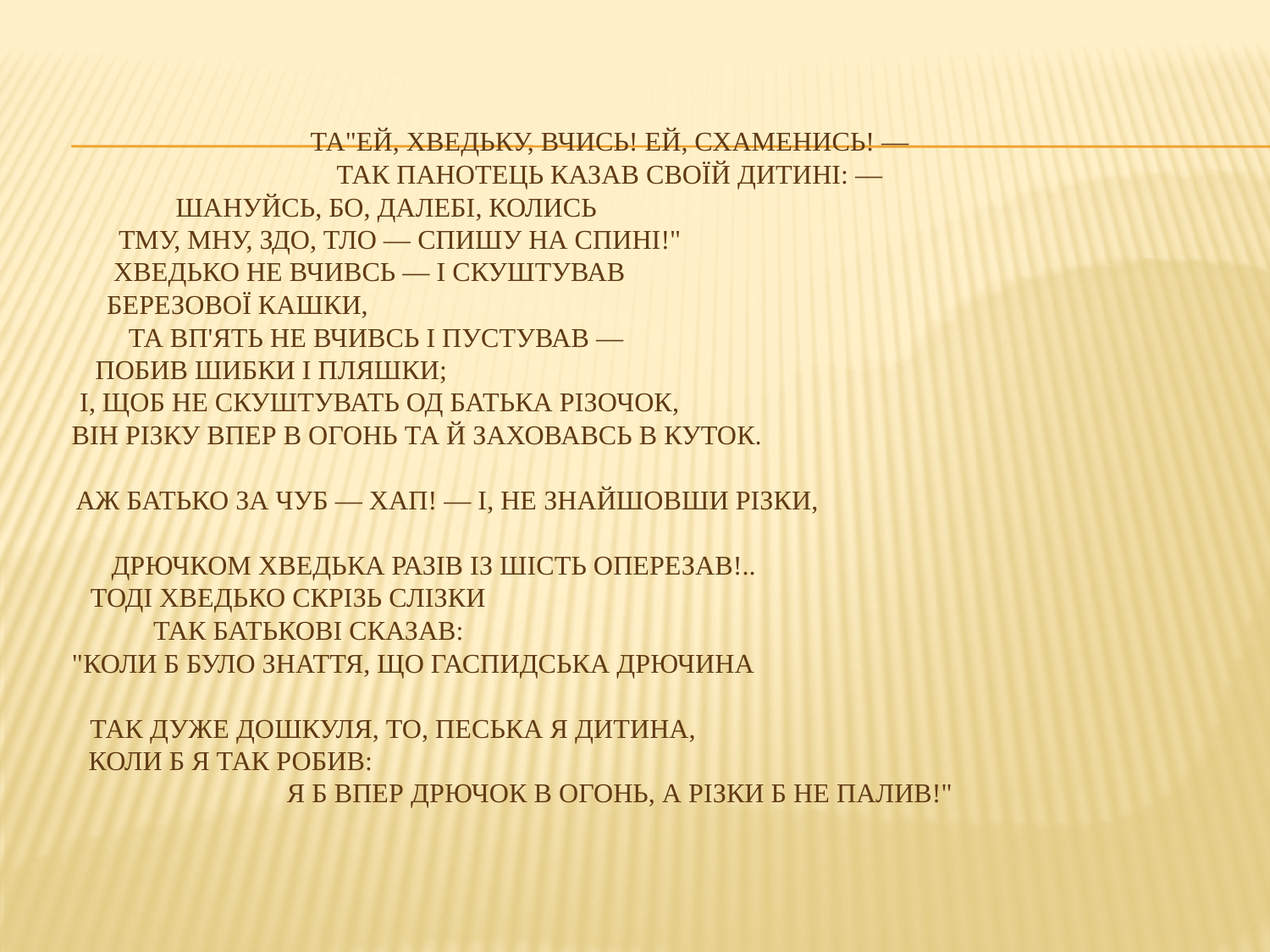

# Та"Ей, Хведьку, вчись! Ей, схаменись! — так панотець казав своїй дитині: — Шануйсь, бо, далебі, колись Тму, мну, здо, тло — спишу на спині!" Хведько не вчивсь — і скуштував Березової кашки, Та вп'ять не вчивсь і пустував — Побив шибки і пляшки; І, щоб не скуштувать од батька різочок, Він різку впер в огонь та й заховавсь в куток. Аж батько за чуб — хап! — і, не знайшовши різки, Дрючком Хведька разів із шість оперезав!.. Тоді Хведько скрізь слізки Так батькові сказав: "Коли б було знаття, що гаспидська дрючина Так дуже дошкуля, то, песька я дитина, Коли б я так робив: Я б впер дрючок в огонь, а різки б не палив!"